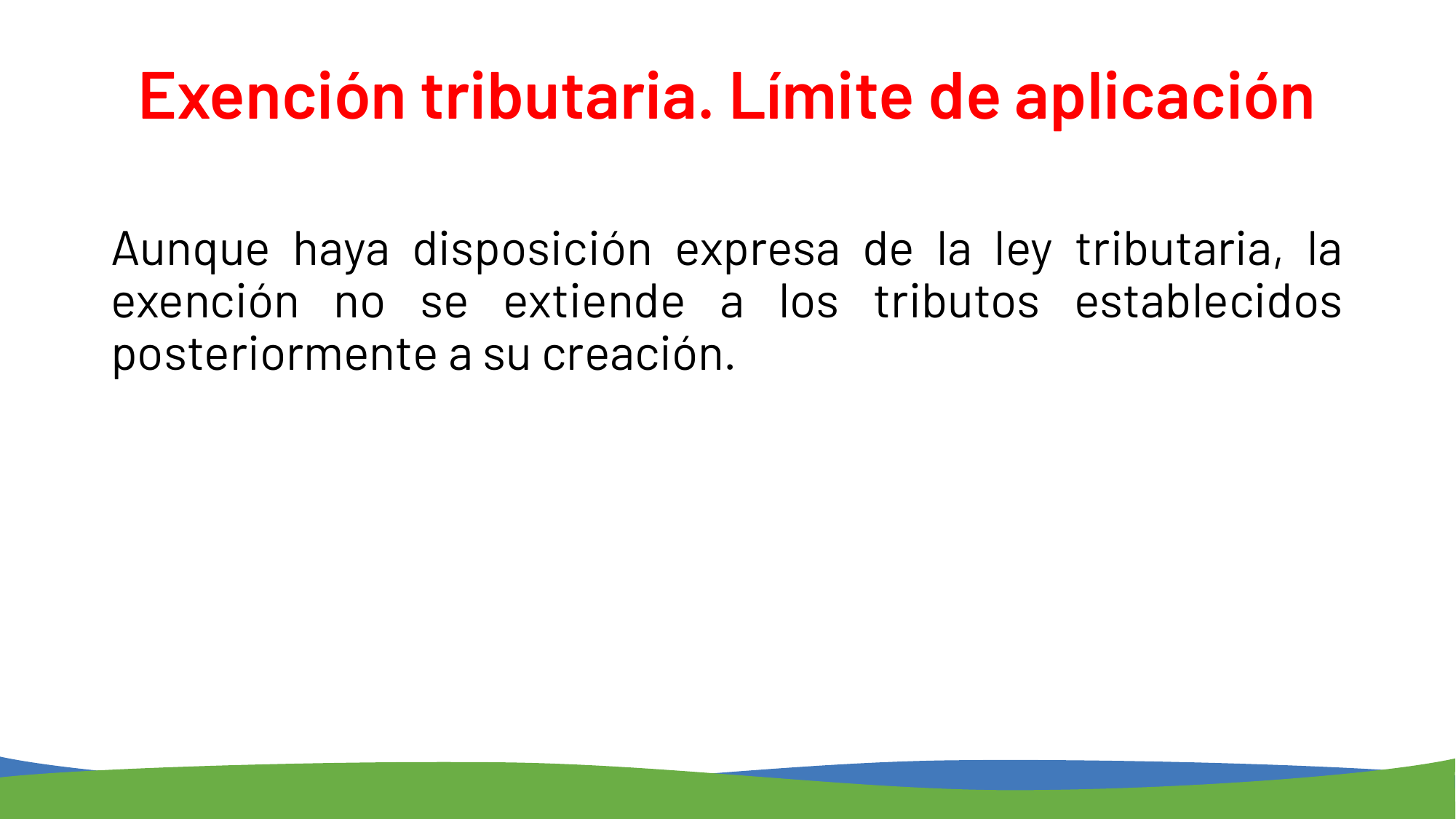

# Exención tributaria. Límite de aplicación
Aunque haya disposición expresa de la ley tributaria, la exención no se extiende a los tributos establecidos posteriormente a su creación.